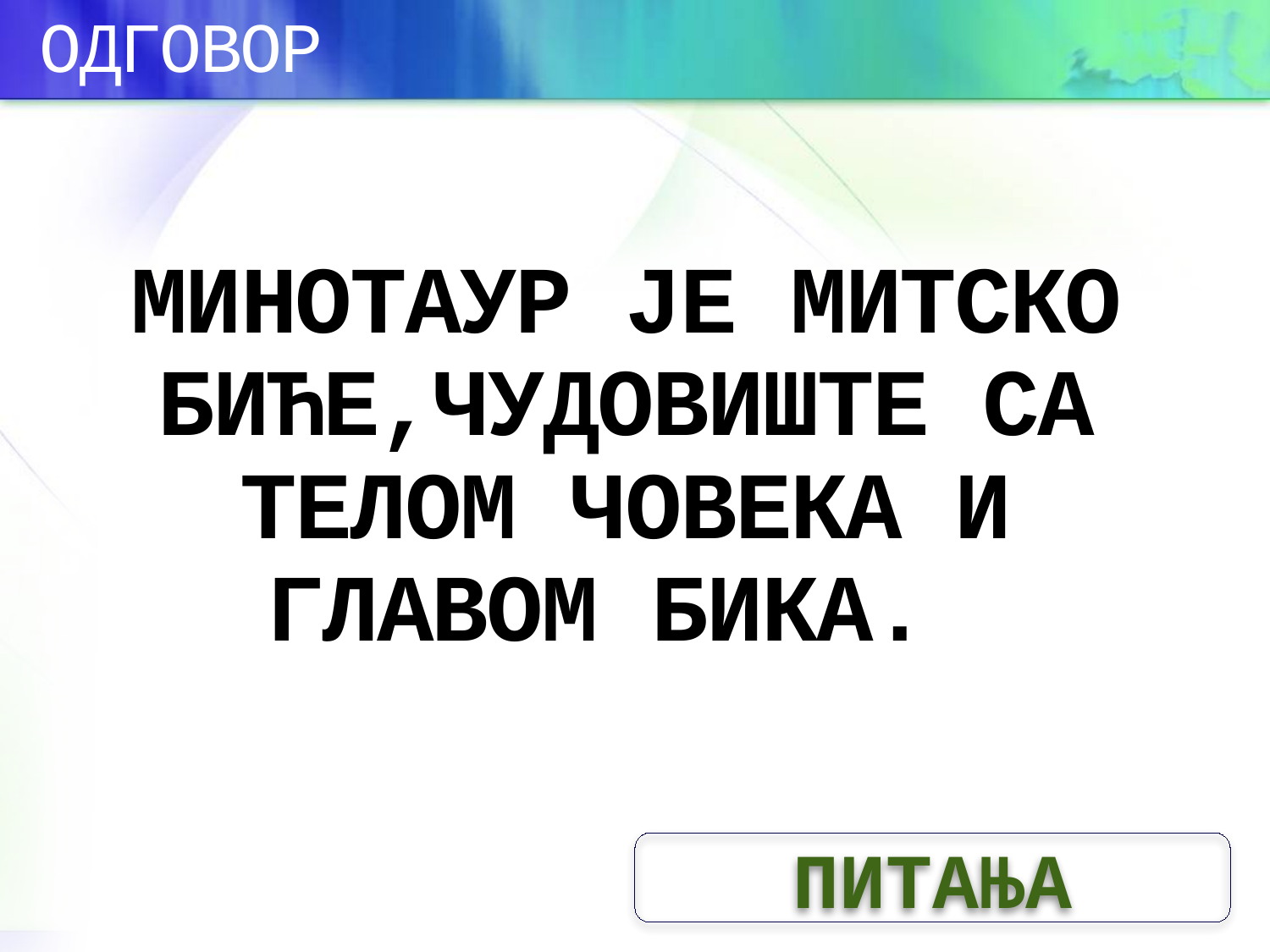

ОДГОВОР
# МИНОТАУР ЈЕ МИТСКО БИЋЕ,ЧУДОВИШТЕ СА ТЕЛОМ ЧОВЕКА И ГЛАВОМ БИКА.
ПИТАЊА